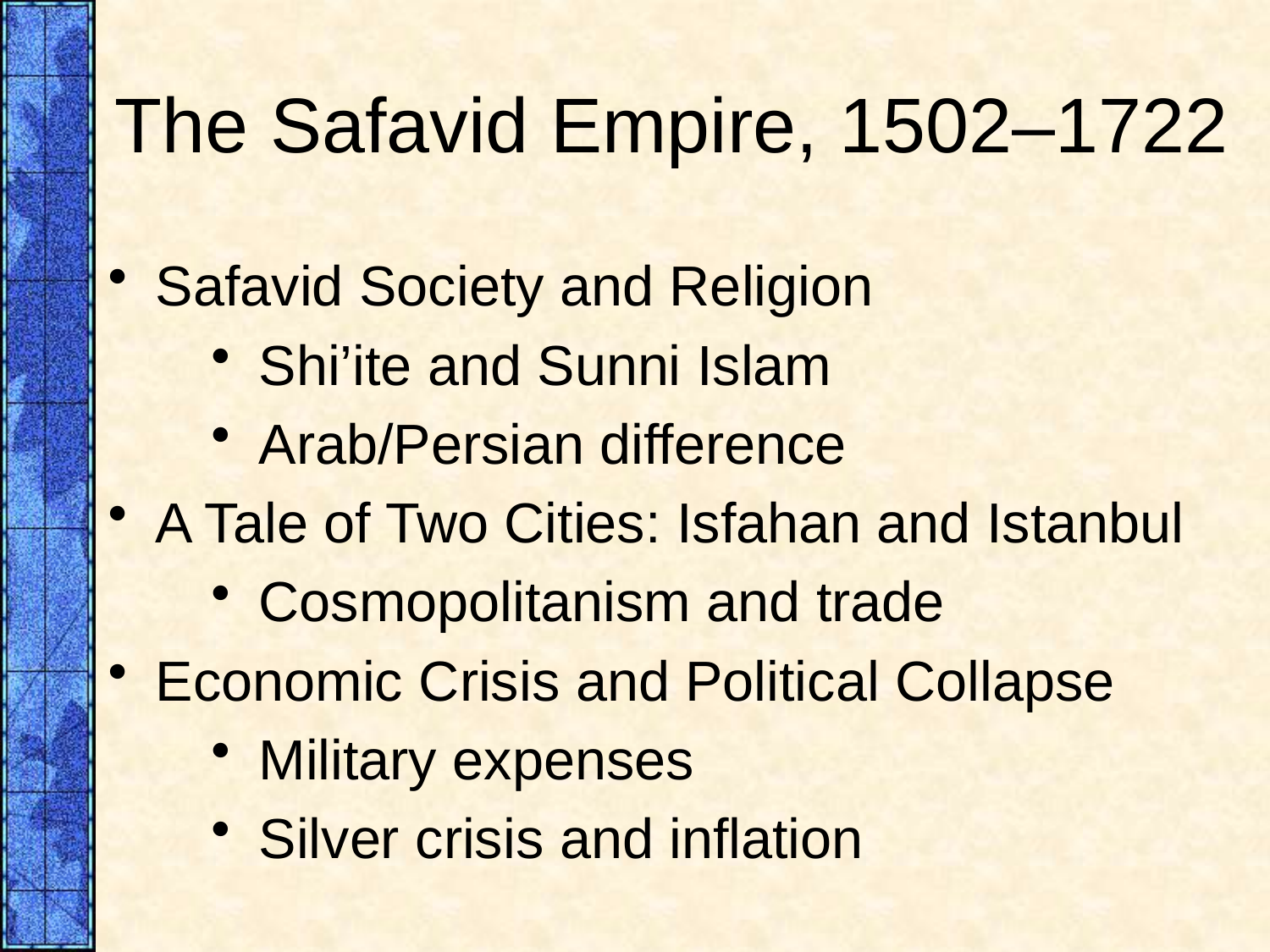

# The Safavid Empire, 1502–1722
Safavid Society and Religion
Shi’ite and Sunni Islam
Arab/Persian difference
A Tale of Two Cities: Isfahan and Istanbul
Cosmopolitanism and trade
Economic Crisis and Political Collapse
Military expenses
Silver crisis and inflation